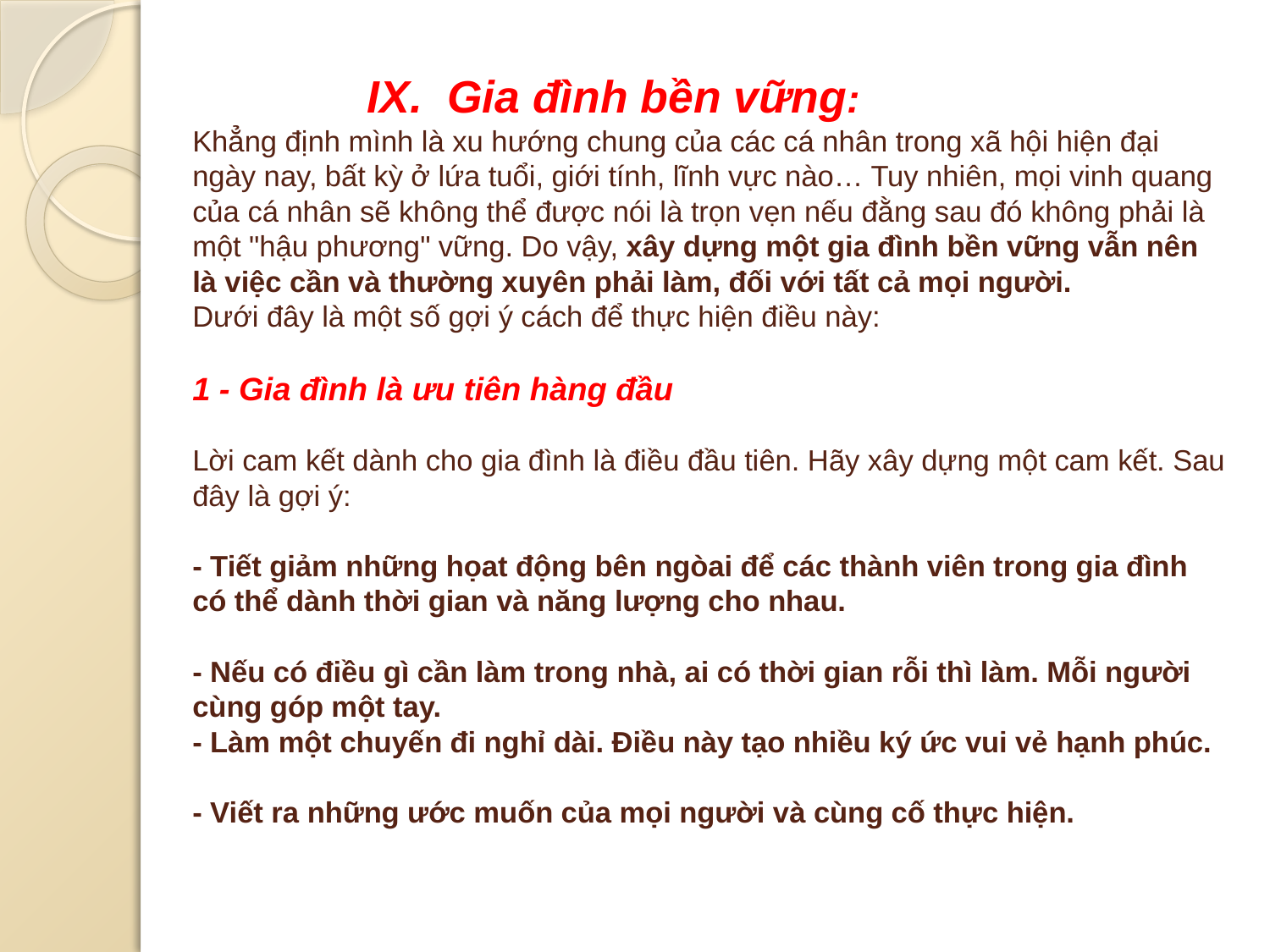

# IX.  Gia đình bền vững: Khẳng định mình là xu hướng chung của các cá nhân trong xã hội hiện đại ngày nay, bất kỳ ở lứa tuổi, giới tính, lĩnh vực nào… Tuy nhiên, mọi vinh quang của cá nhân sẽ không thể được nói là trọn vẹn nếu đằng sau đó không phải là một "hậu phương" vững. Do vậy, xây dựng một gia đình bền vững vẫn nên là việc cần và thường xuyên phải làm, đối với tất cả mọi người. Dưới đây là một số gợi ý cách để thực hiện điều này:   1 - Gia đình là ưu tiên hàng đầu   Lời cam kết dành cho gia đình là điều đầu tiên. Hãy xây dựng một cam kết. Sau đây là gợi ý:   - Tiết giảm những họat động bên ngòai để các thành viên trong gia đình có thể dành thời gian và năng lượng cho nhau.   - Nếu có điều gì cần làm trong nhà, ai có thời gian rỗi thì làm. Mỗi người cùng góp một tay. - Làm một chuyến đi nghỉ dài. Điều này tạo nhiều ký ức vui vẻ hạnh phúc.   - Viết ra những ước muốn của mọi người và cùng cố thực hiện.